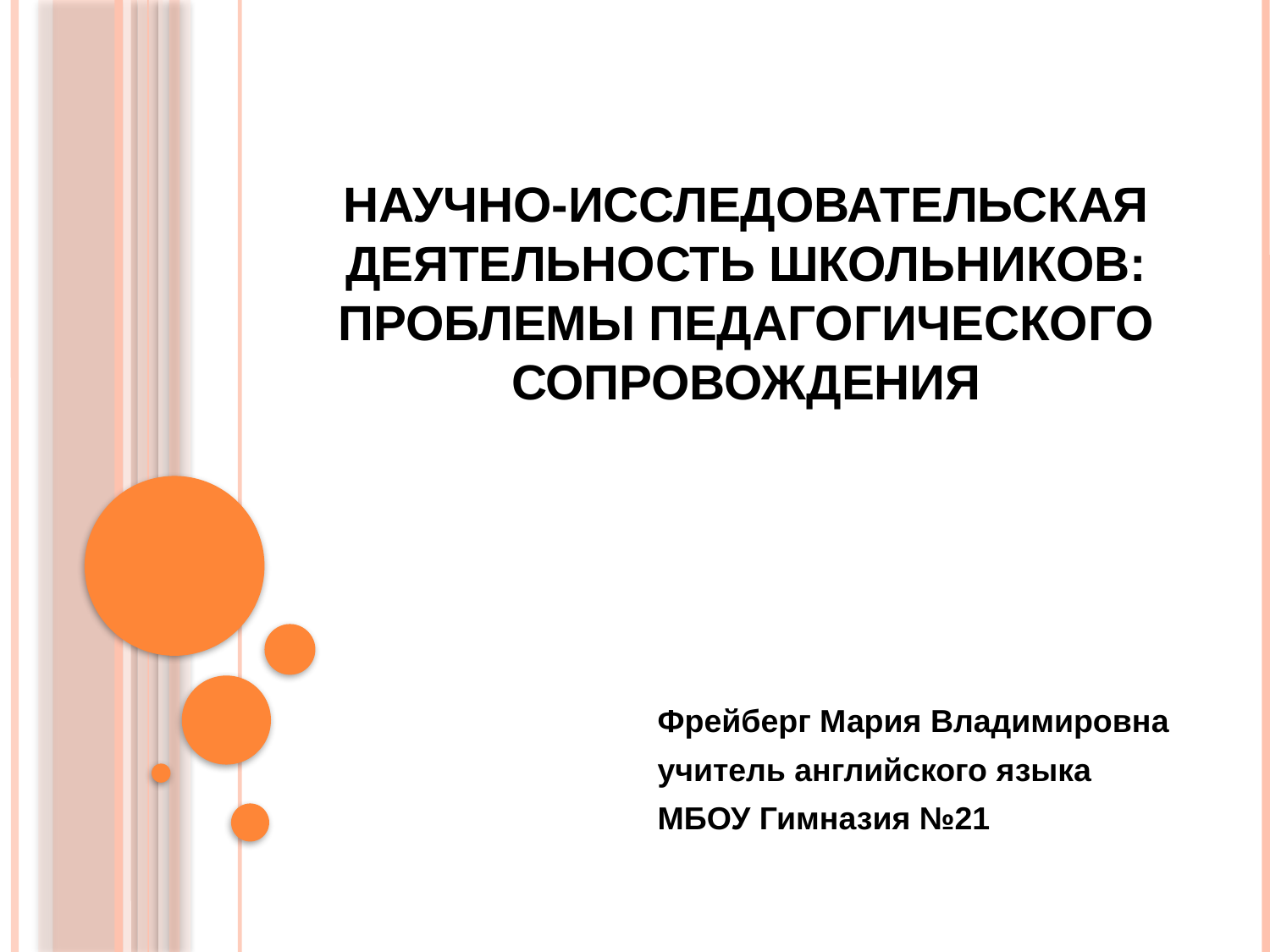

# Научно-исследовательская деятельность школьников: проблемы педагогического сопровождения
Фрейберг Мария Владимировна
учитель английского языка
МБОУ Гимназия №21